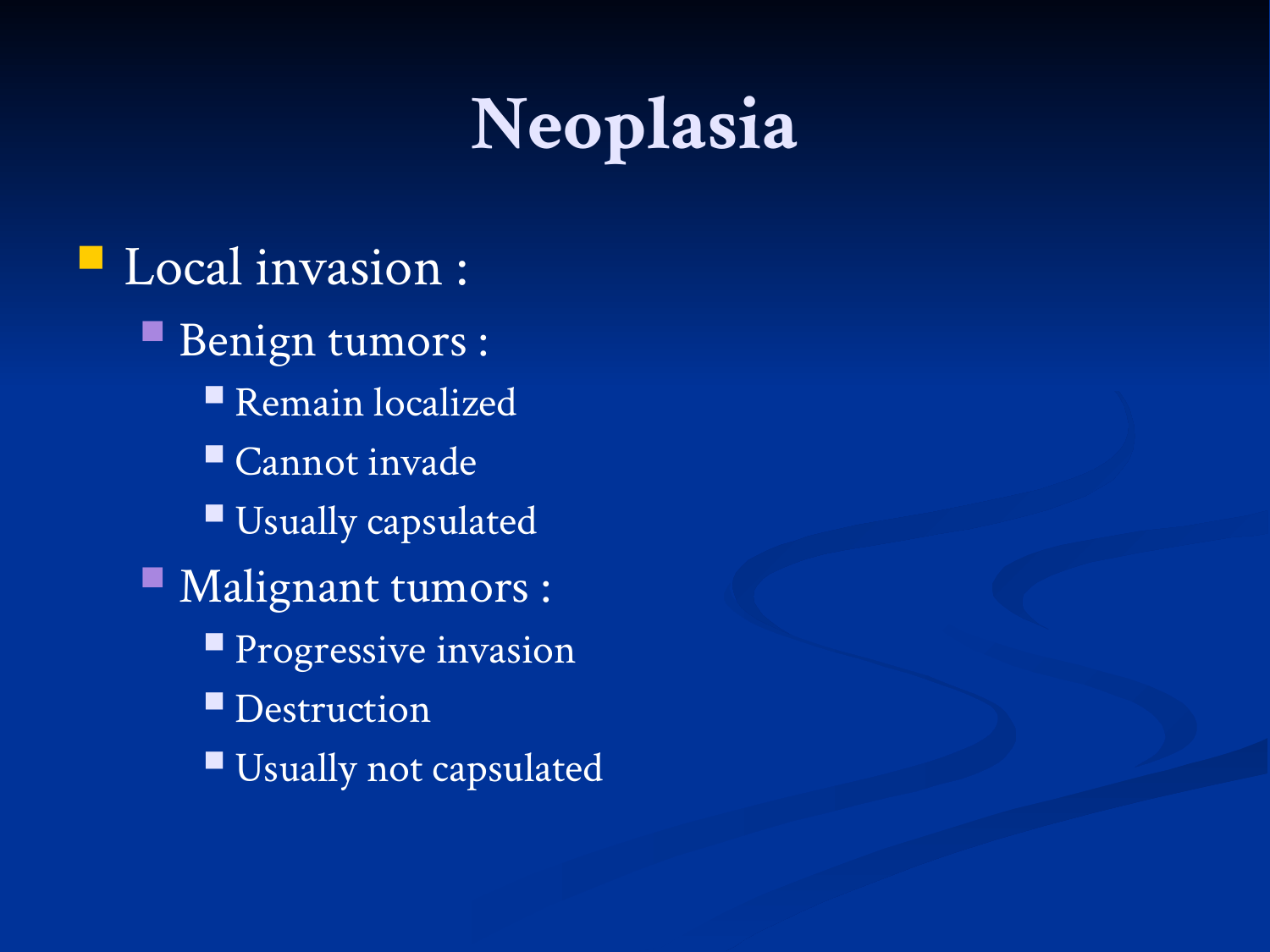

# Neoplasia
Local invasion :
Benign tumors :
Remain localized
Cannot invade
Usually capsulated
Malignant tumors :
Progressive invasion
Destruction
Usually not capsulated